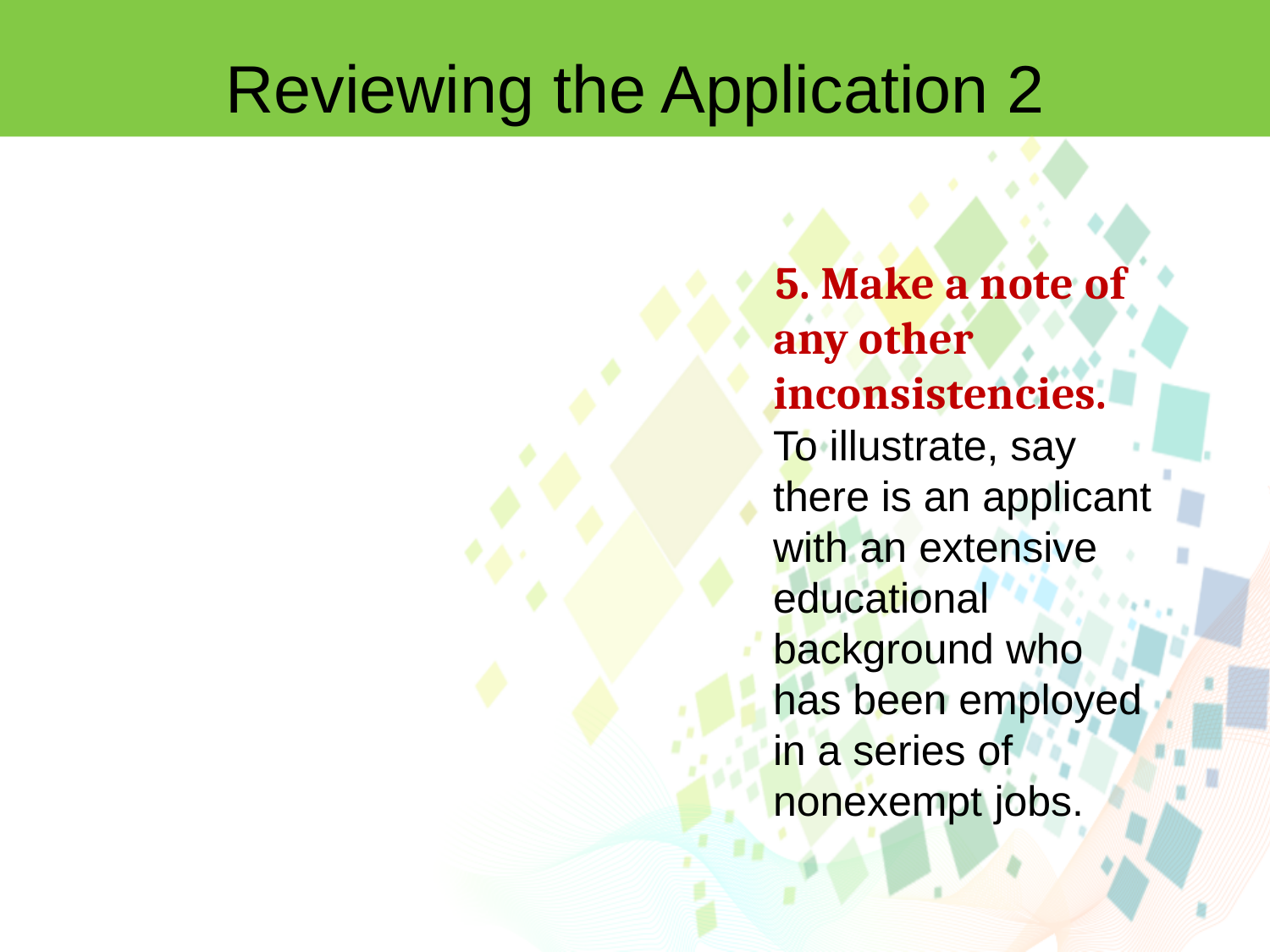

Reviewing the Application 2
5. Make a note of any other inconsistencies.
To illustrate, say there is an applicant with an extensive educational background who has been employed in a series of nonexempt jobs.